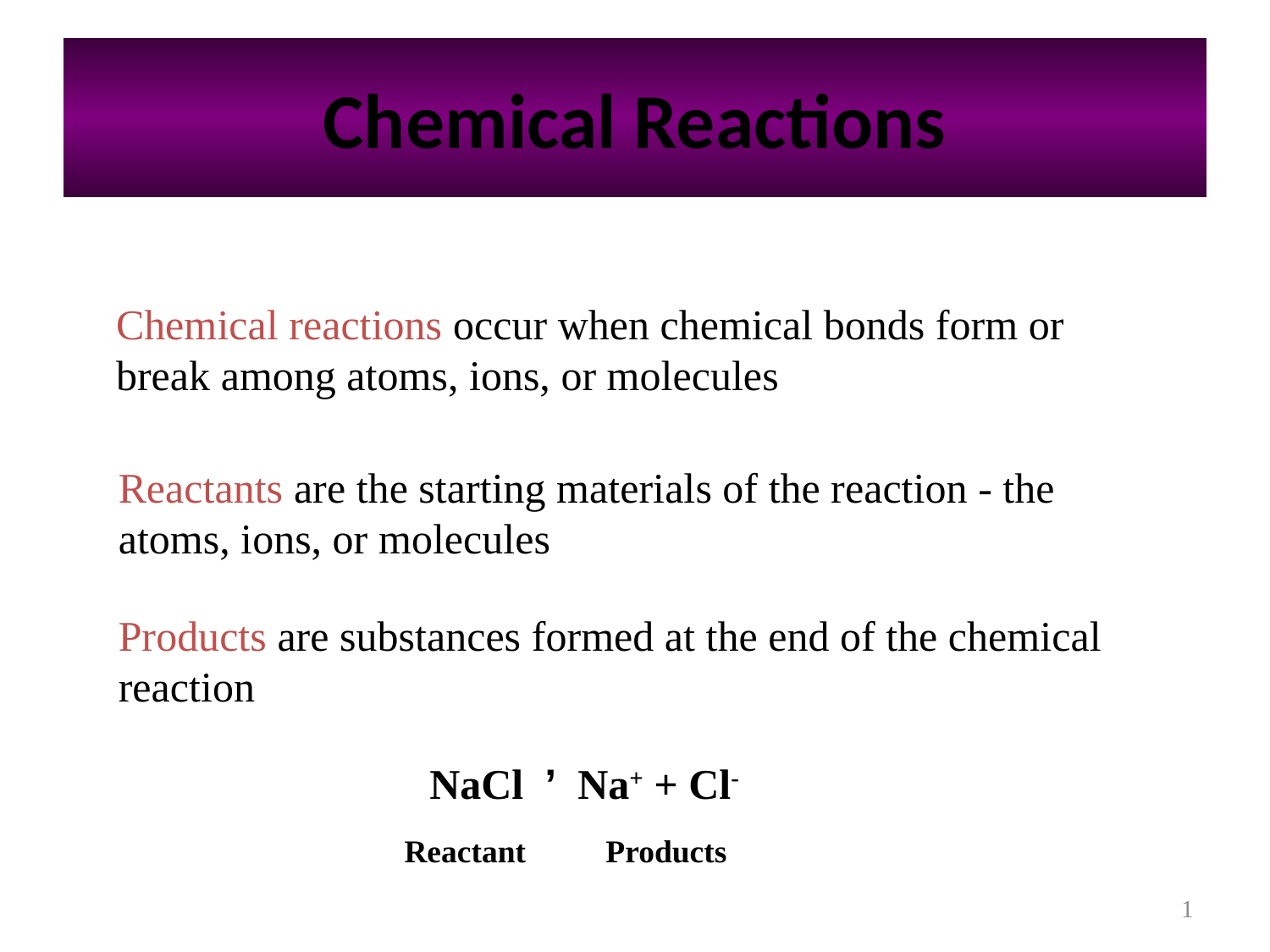

# Chemical Reactions
Chemical reactions occur when chemical bonds form or break among atoms, ions, or molecules
Reactants are the starting materials of the reaction - the atoms, ions, or molecules
Products are substances formed at the end of the chemical reaction
NaCl  ’  Na+ + Cl-
Reactant
Products
1